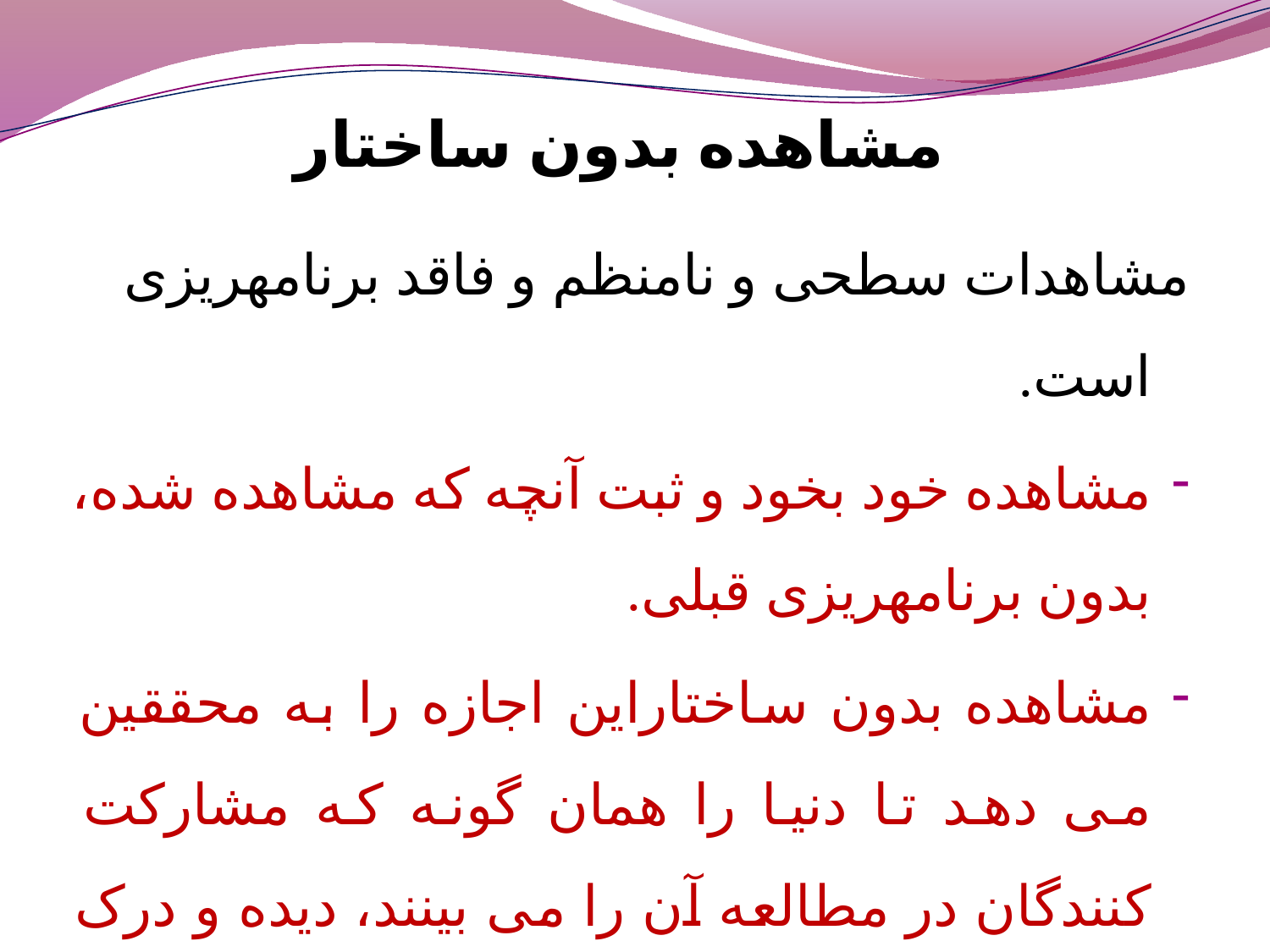

# مشاهده بدون ساختار
مشاهدات سطحی و نامنظم و فاقد برنامه‏ريزی است.
مشاهده خود بخود و ثبت آنچه كه مشاهده شده، بدون برنامه‏ريزی قبلی.
مشاهده بدون ساختاراین اجازه را به محققین می دهد تا دنیا را همان گونه که مشارکت کنندگان در مطالعه آن را می بینند، دیده و درک غنی و مناسبی از پدیده مورد نظر  داشته باشند.